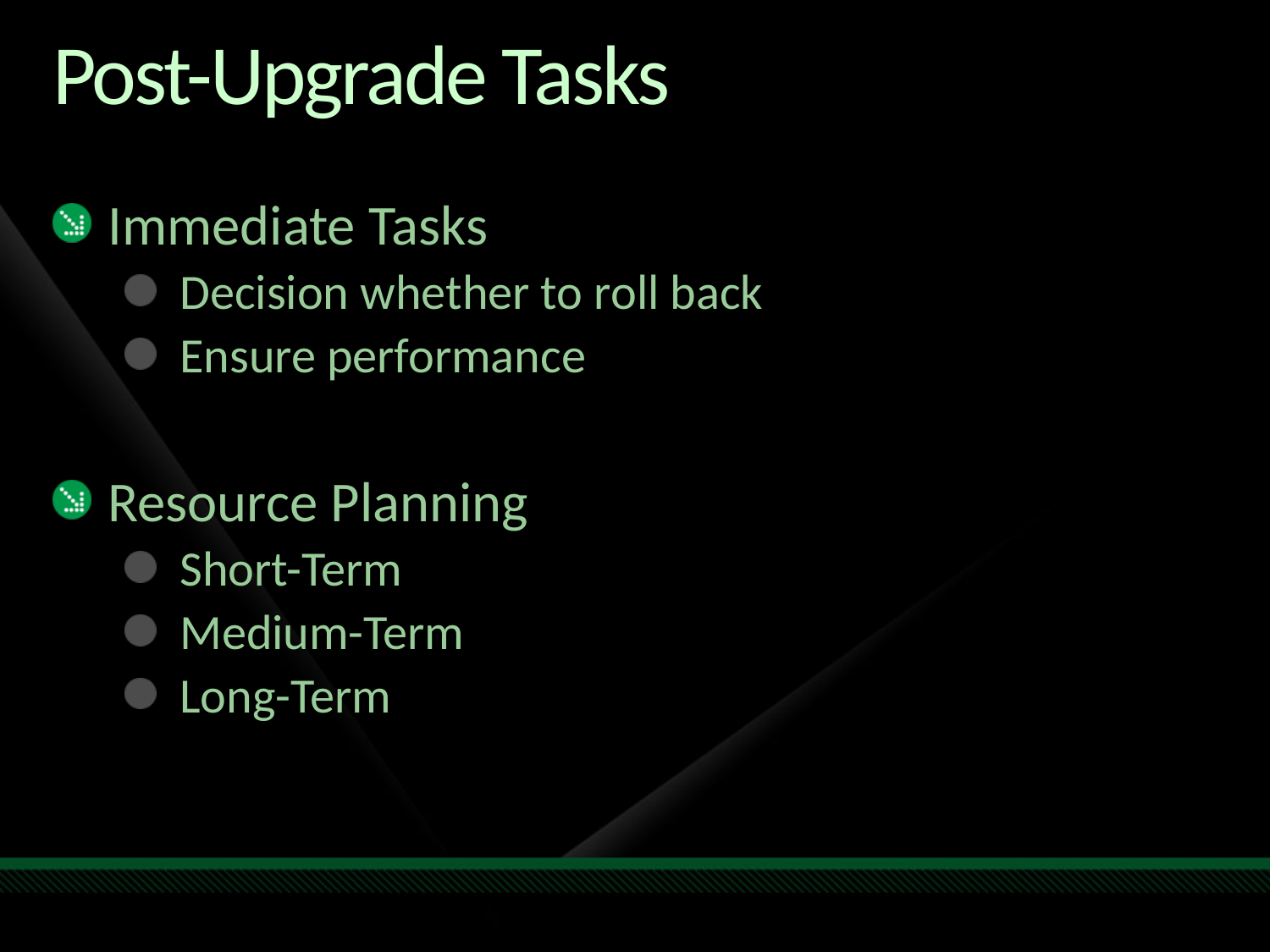

# Post-Upgrade Tasks
Immediate Tasks
Decision whether to roll back
Ensure performance

Resource Planning
Short-Term
Medium-Term
Long-Term